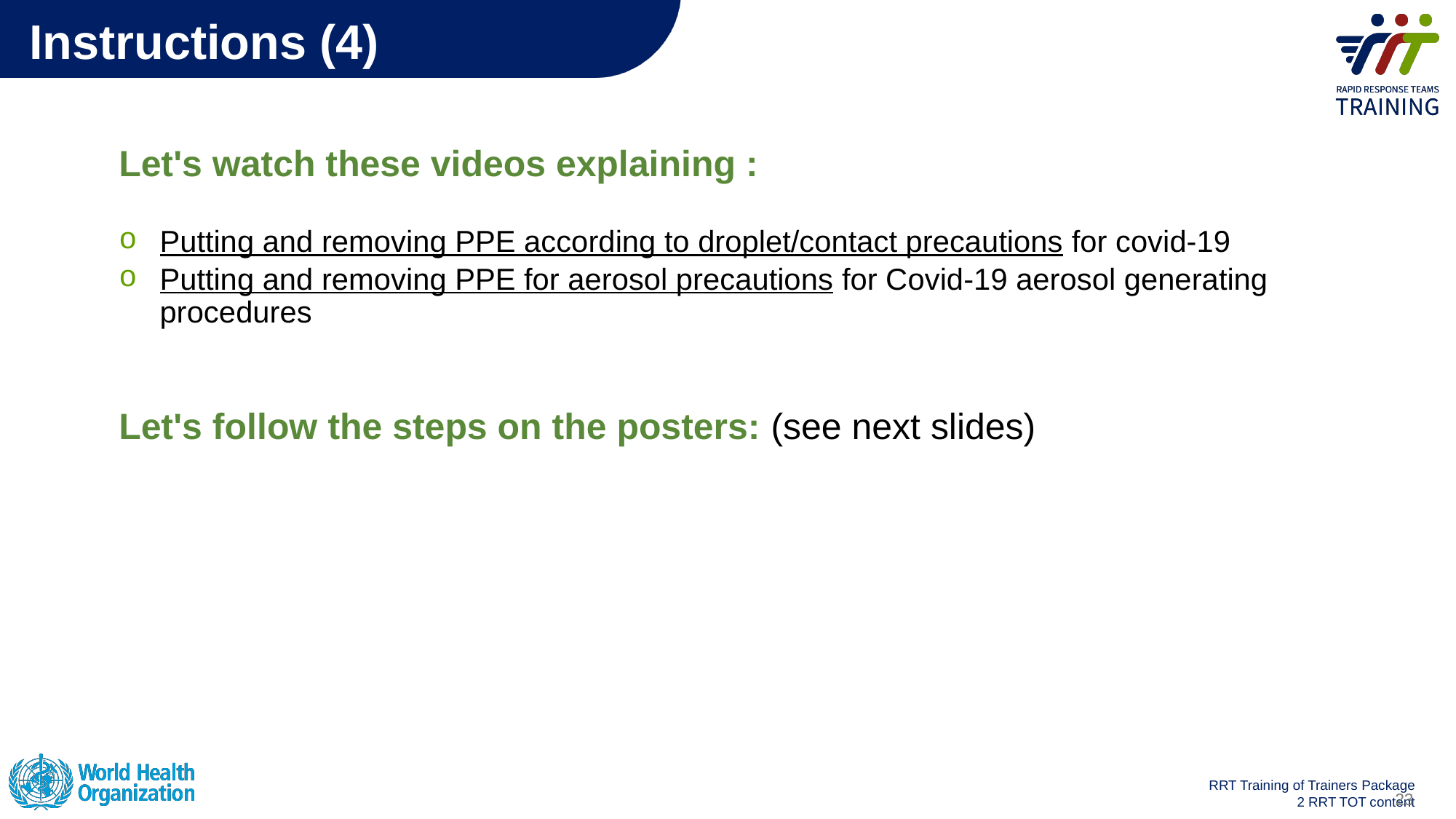

Instructions (4)
Let's watch these videos explaining :

Putting and removing PPE according to droplet/contact precautions for covid-19
Putting and removing PPE for aerosol precautions for Covid-19 aerosol generating procedures

Let's follow the steps on the posters: (see next slides)